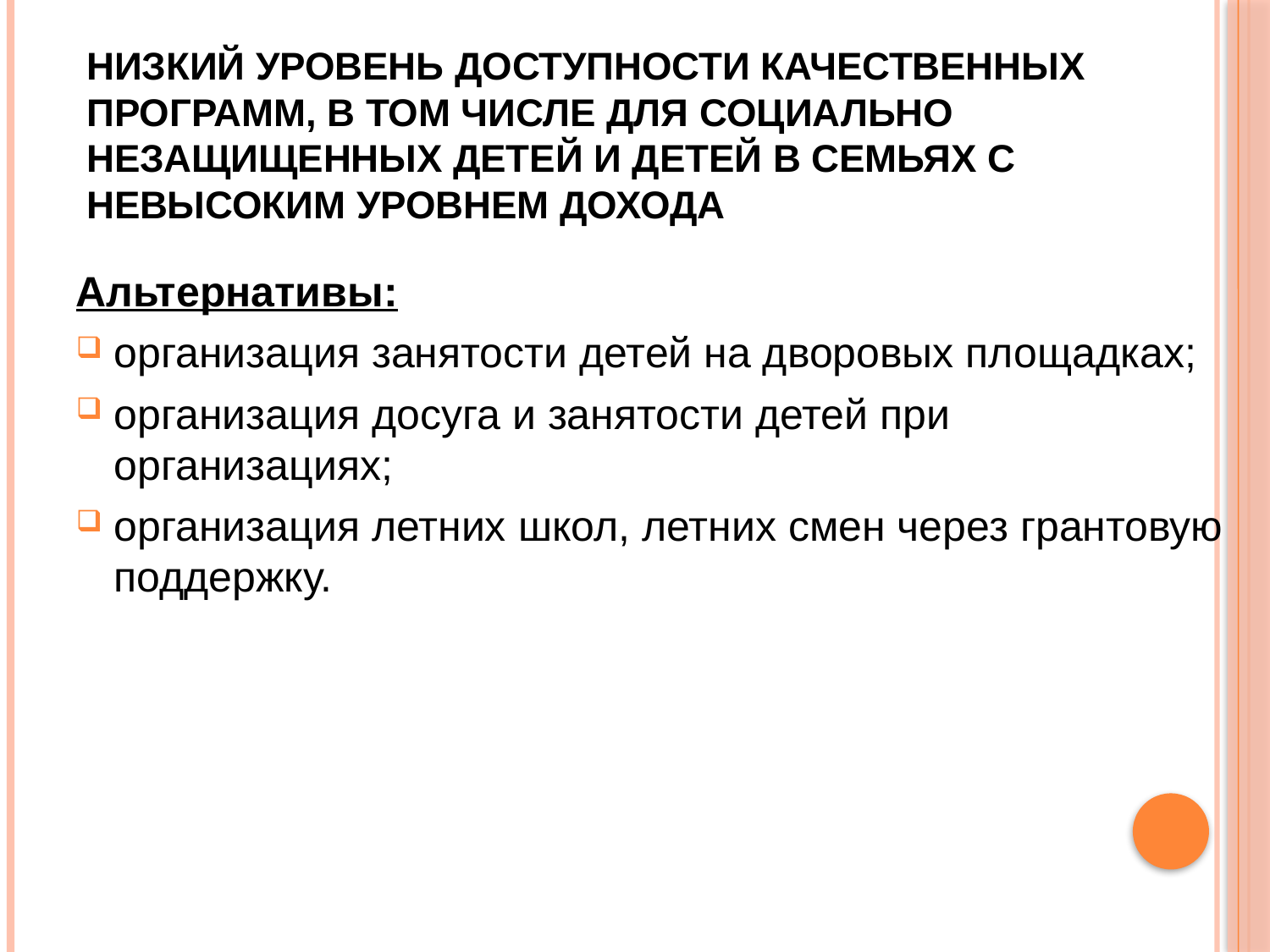

# Низкий уровень доступности качественных программ, в том числе для социально незащищенных детей и детей в семьях с невысоким уровнем дохода

Альтернативы:
организация занятости детей на дворовых площадках;
организация досуга и занятости детей при организациях;
организация летних школ, летних смен через грантовую поддержку.